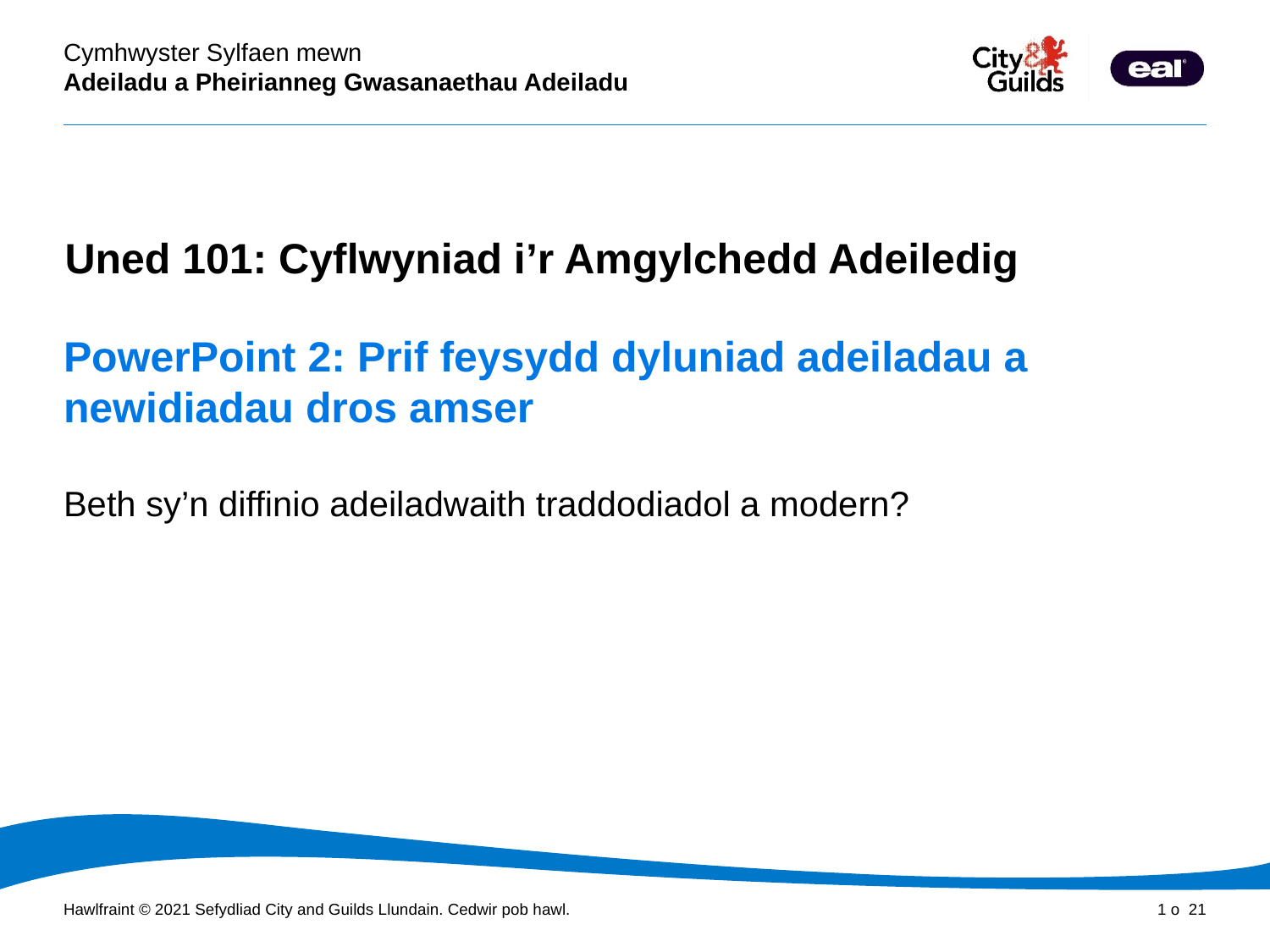

Cyflwyniad PowerPoint
Uned 101: Cyflwyniad i’r Amgylchedd Adeiledig

# PowerPoint 2: Prif feysydd dyluniad adeiladau a newidiadau dros amser Beth sy’n diffinio adeiladwaith traddodiadol a modern?